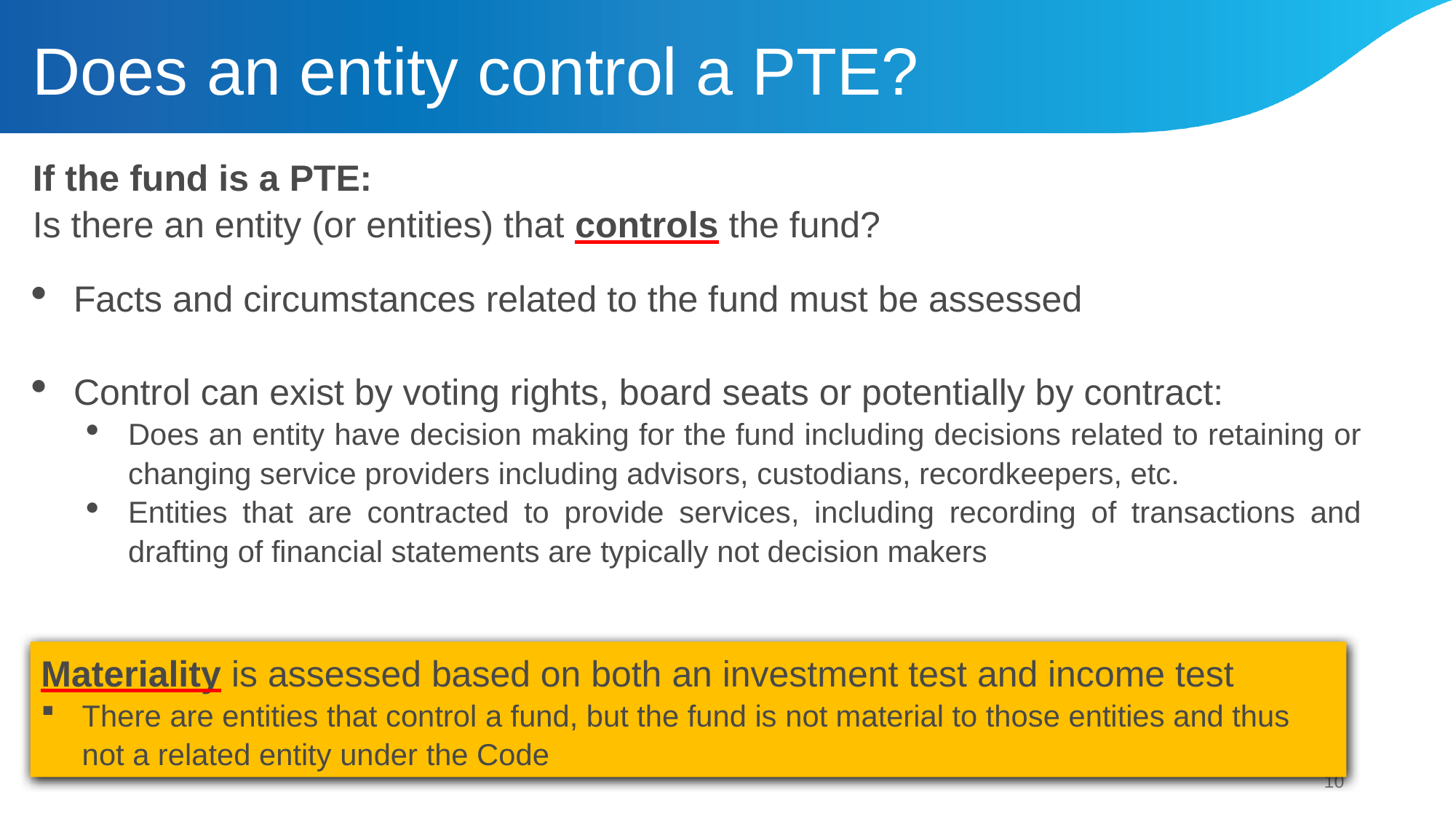

# Does an entity control a PTE?
If the fund is a PTE:
Is there an entity (or entities) that controls the fund?

Facts and circumstances related to the fund must be assessed

Control can exist by voting rights, board seats or potentially by contract:
Does an entity have decision making for the fund including decisions related to retaining or changing service providers including advisors, custodians, recordkeepers, etc.
Entities that are contracted to provide services, including recording of transactions and drafting of financial statements are typically not decision makers

Materiality is assessed based on both an investment test and income test
There are entities that control a fund, but the fund is not material to those entities and thus not a related entity under the Code
10